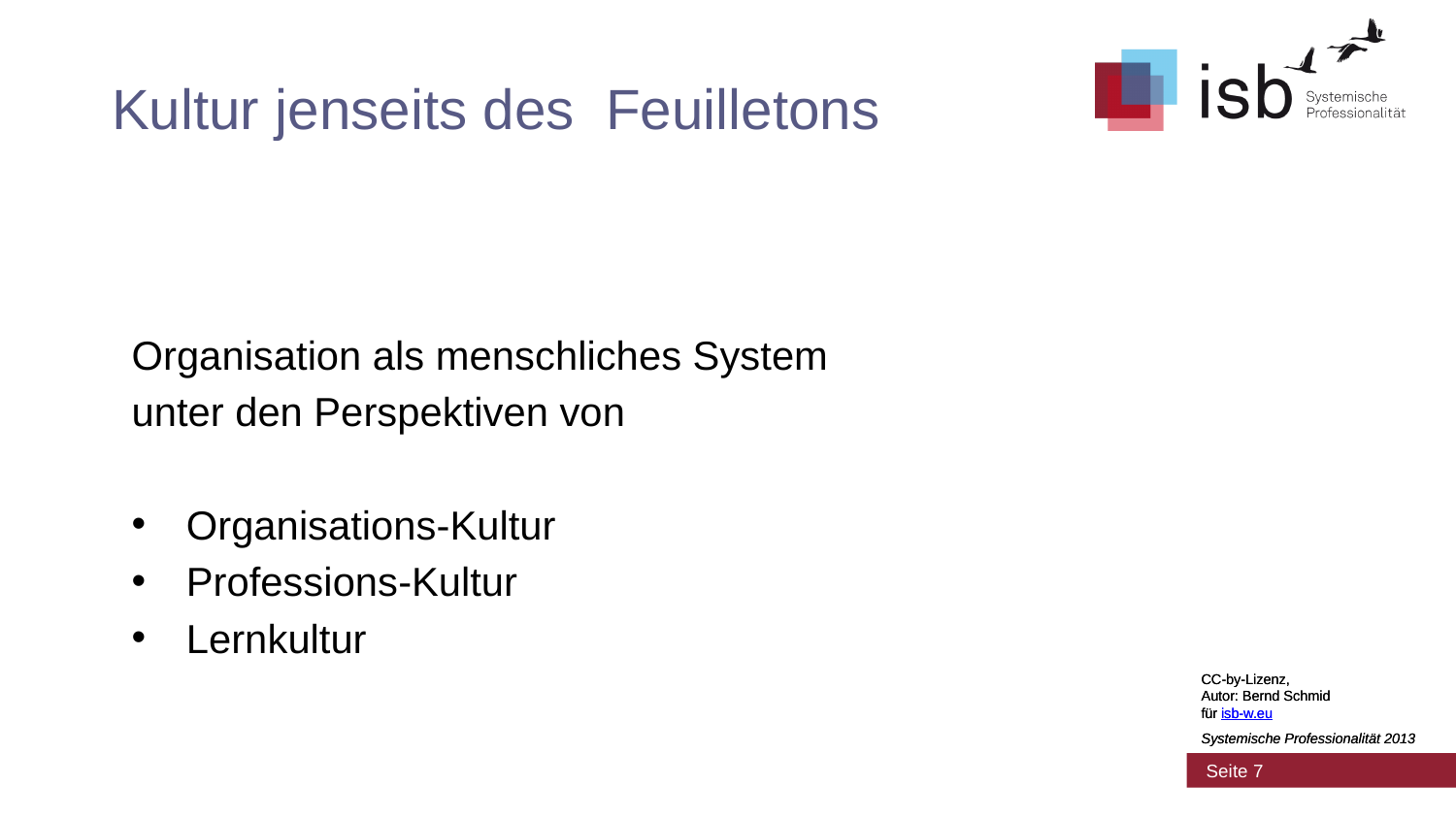

# Kultur jenseits des  Feuilletons
Organisation als menschliches System
unter den Perspektiven von

Organisations-Kultur
Professions-Kultur
Lernkultur

CC-by-Lizenz,
Autor: Bernd Schmid
für isb-w.eu
Systemische Professionalität 2013
 Seite 7